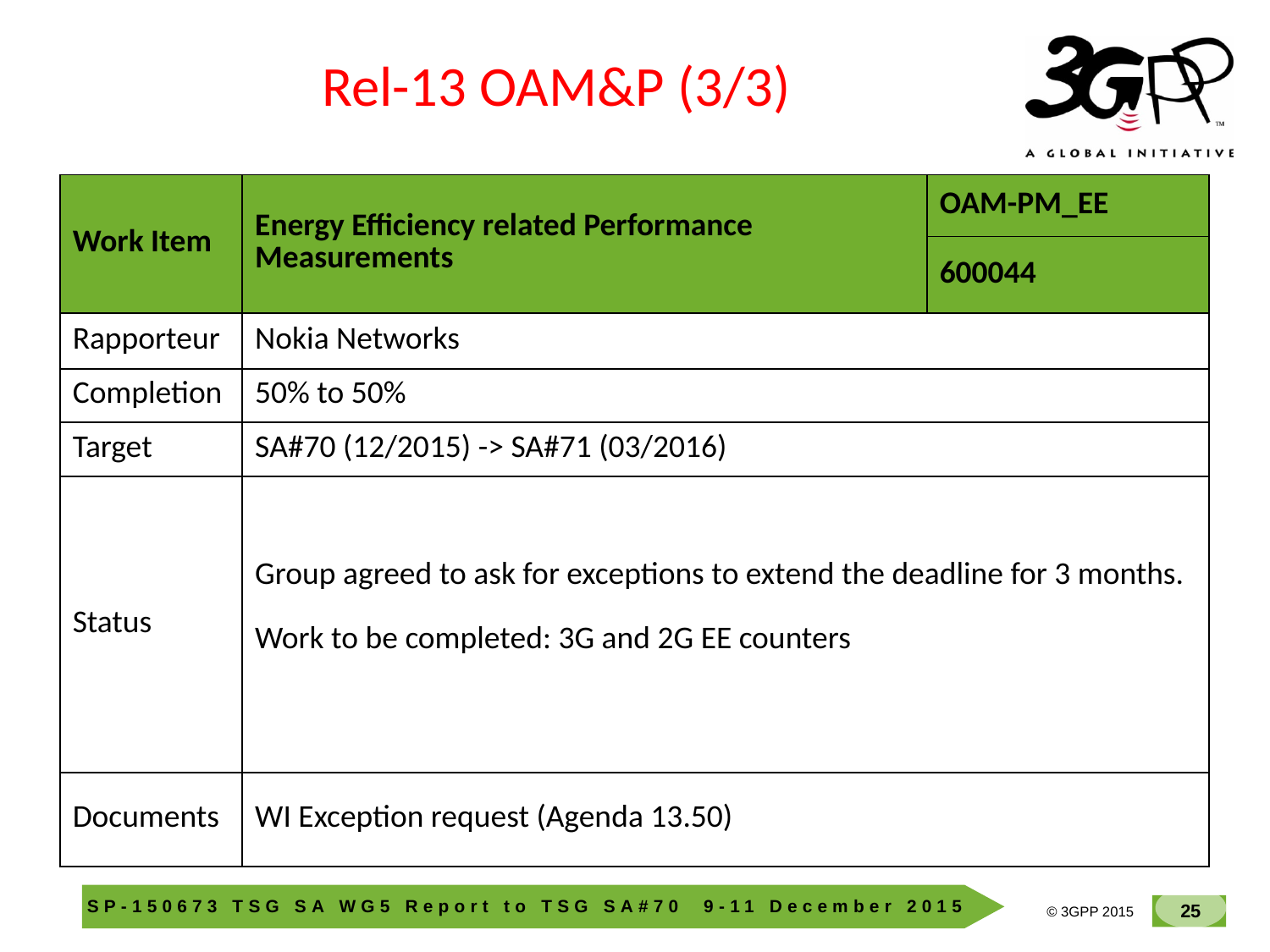

Rel-13 OAM&P (3/3)
| Work Item | Energy Efficiency related Performance Measurements | OAM-PM\_EE |
| --- | --- | --- |
|  |  | 600044 |
| Rapporteur | Nokia Networks |  |
| Completion | 50% to 50% |  |
| Target | SA#70 (12/2015) -> SA#71 (03/2016) |  |
| Status | Group agreed to ask for exceptions to extend the deadline for 3 months. Work to be completed: 3G and 2G EE counters |  |
| Documents | WI Exception request (Agenda 13.50) |  |